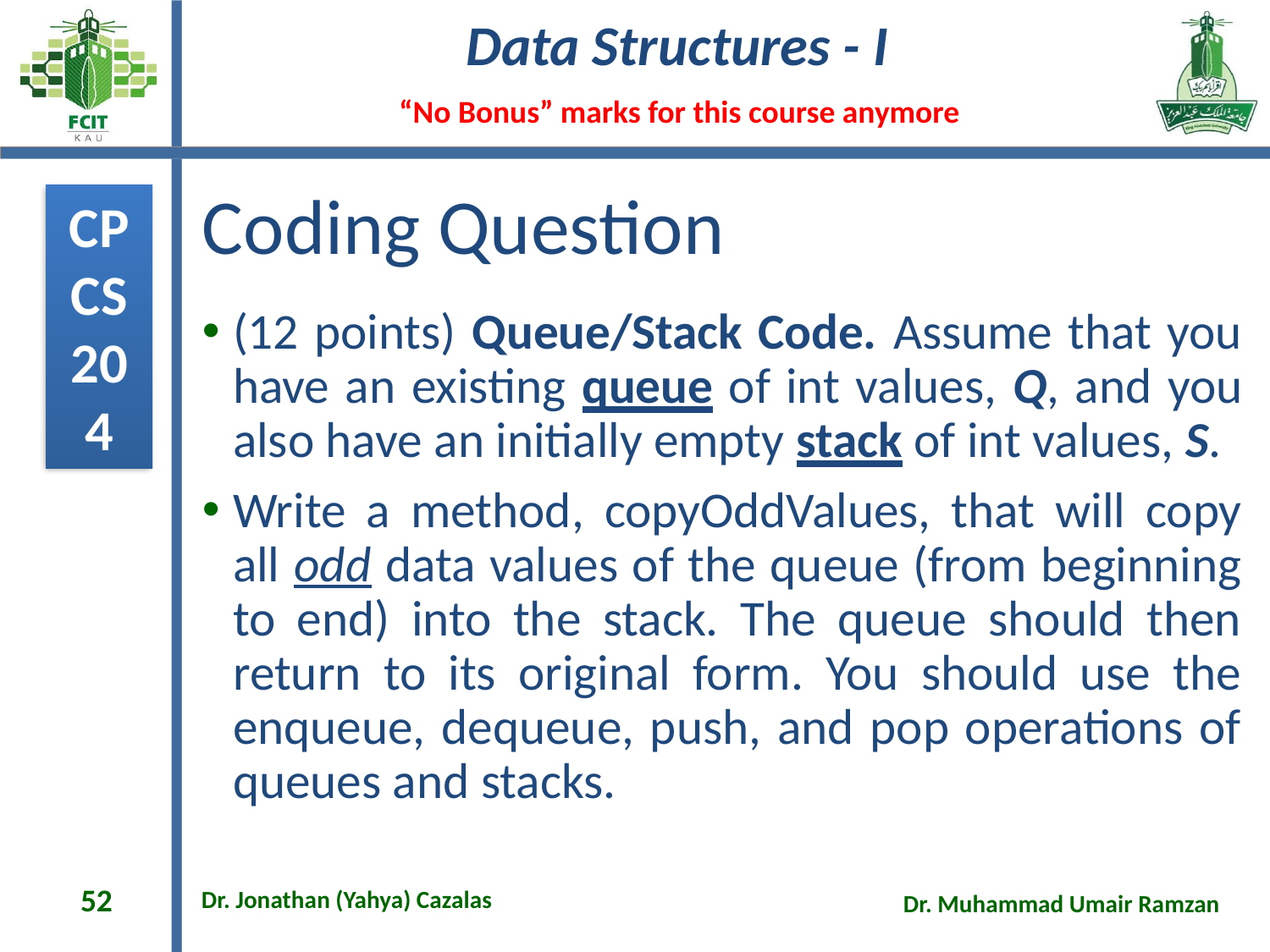

# Coding Question
(12 points) Queue/Stack Code. Assume that you have an existing queue of int values, Q, and you also have an initially empty stack of int values, S.
Write a method, copyOddValues, that will copy all odd data values of the queue (from beginning to end) into the stack. The queue should then return to its original form. You should use the enqueue, dequeue, push, and pop operations of queues and stacks.
52